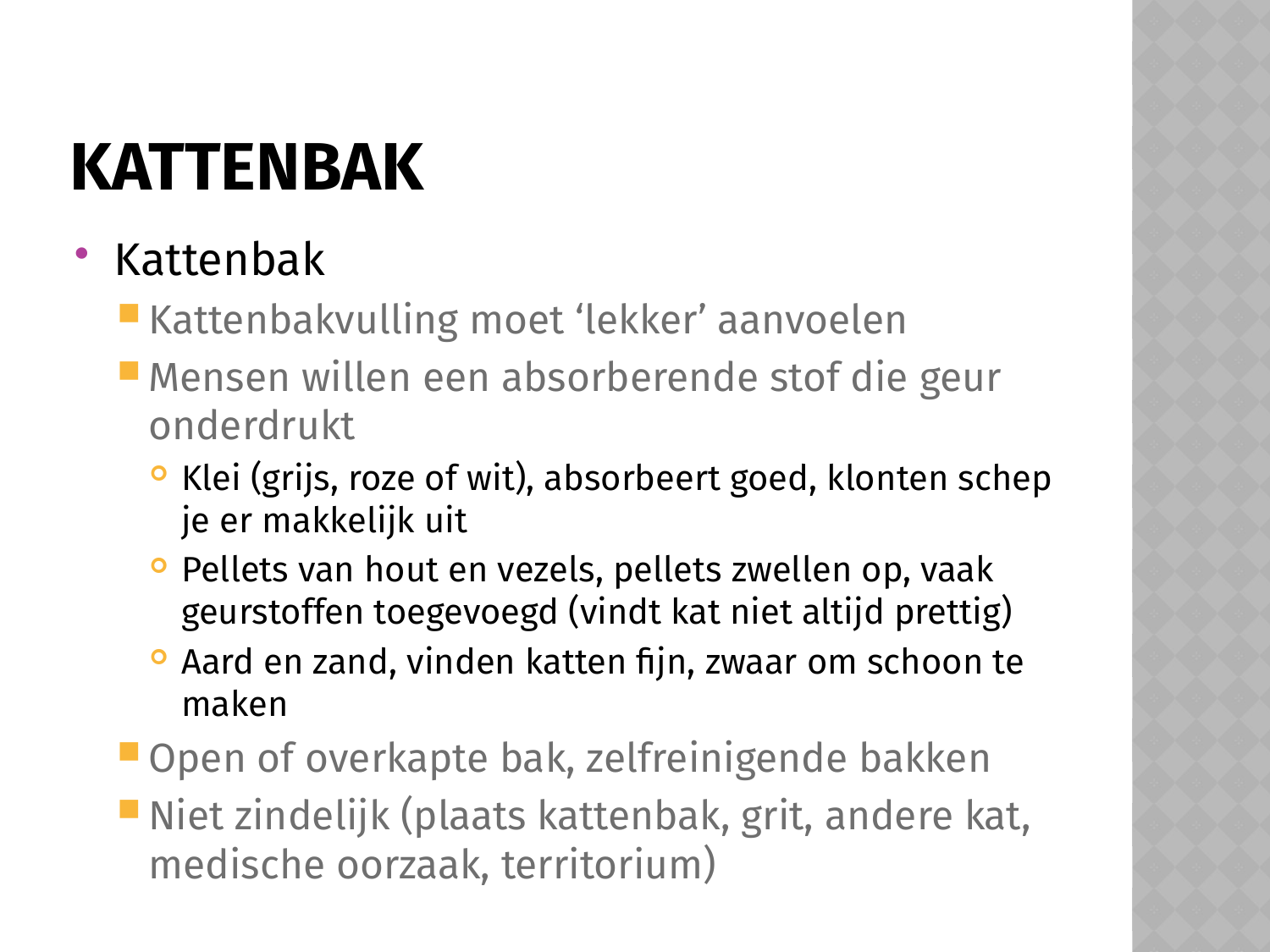

# KATTENBAK
Kattenbak
Kattenbakvulling moet ‘lekker’ aanvoelen
Mensen willen een absorberende stof die geur onderdrukt
Klei (grijs, roze of wit), absorbeert goed, klonten schep je er makkelijk uit
Pellets van hout en vezels, pellets zwellen op, vaak geurstoffen toegevoegd (vindt kat niet altijd prettig)
Aard en zand, vinden katten fijn, zwaar om schoon te maken
Open of overkapte bak, zelfreinigende bakken
Niet zindelijk (plaats kattenbak, grit, andere kat, medische oorzaak, territorium)